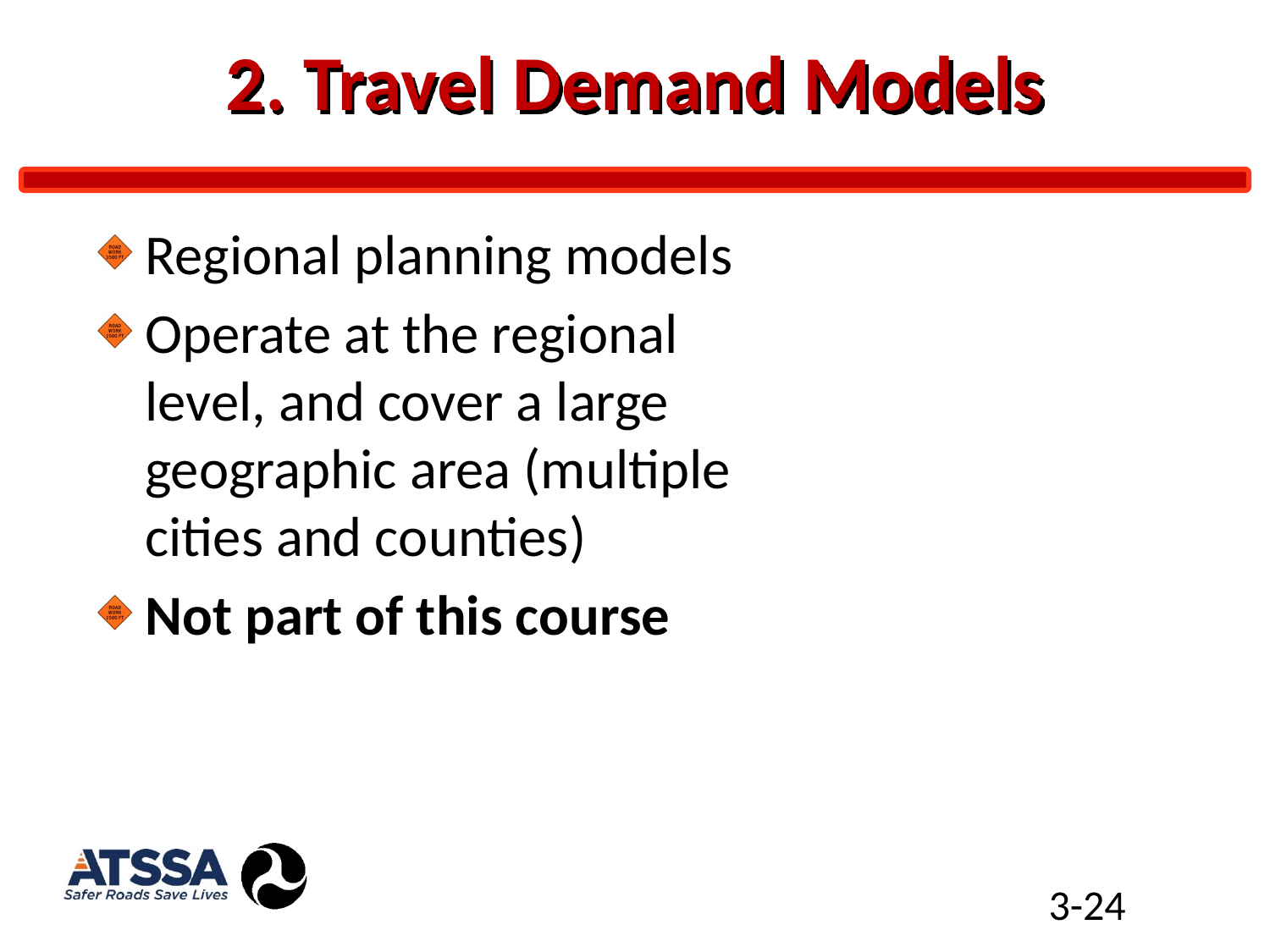

# 2. Travel Demand Models
Regional planning models
Operate at the regional level, and cover a large geographic area (multiple cities and counties)
Not part of this course